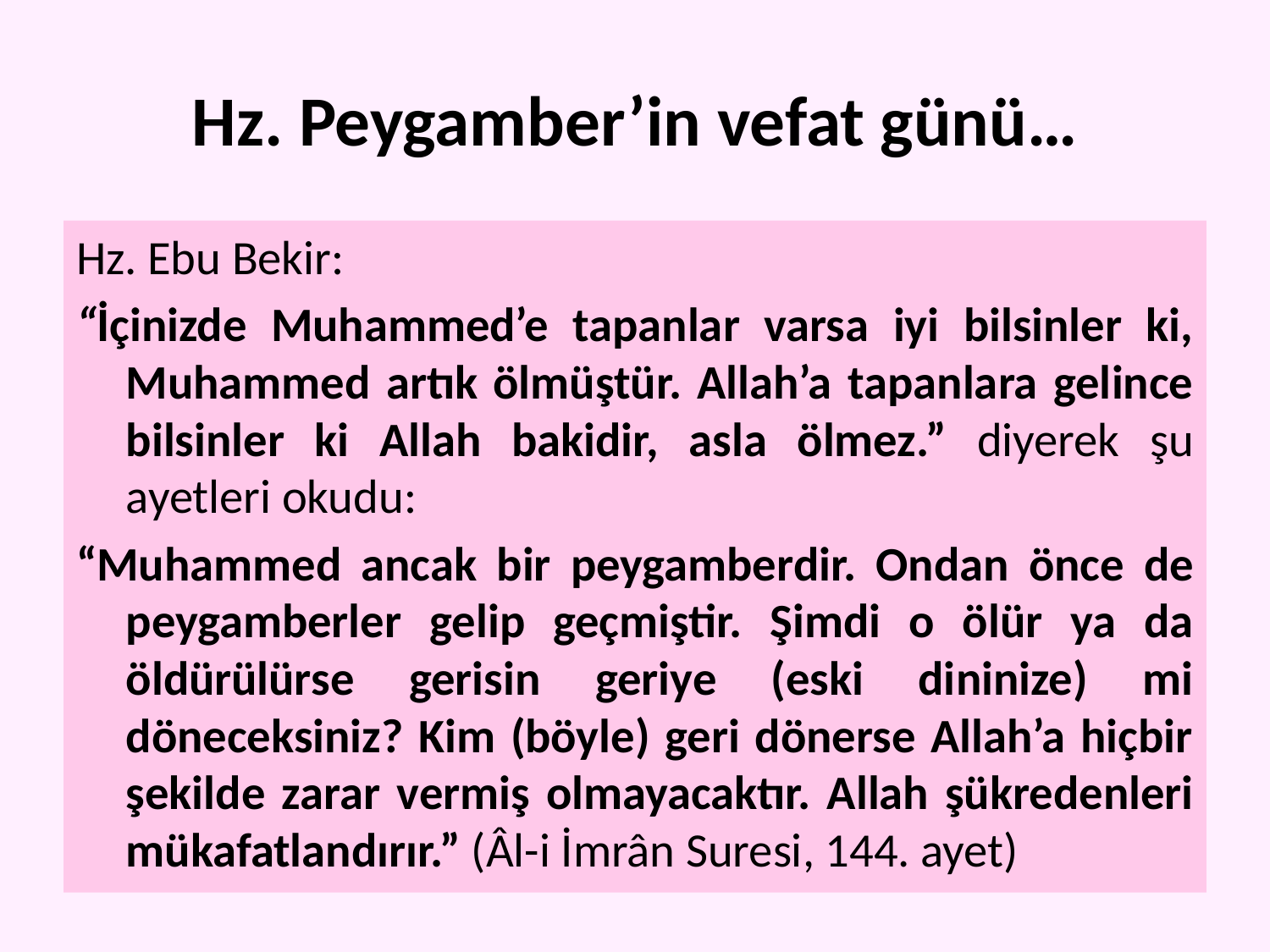

# Hz. Peygamber’in vefat günü…
Hz. Ebu Bekir:
“İçinizde Muhammed’e tapanlar varsa iyi bilsinler ki, Muhammed artık ölmüştür. Allah’a tapanlara gelince bilsinler ki Allah bakidir, asla ölmez.” diyerek şu ayetleri okudu:
“Muhammed ancak bir peygamberdir. Ondan önce de peygamberler gelip geçmiştir. Şimdi o ölür ya da öldürülürse gerisin geriye (eski dininize) mi döneceksiniz? Kim (böyle) geri dönerse Allah’a hiçbir şekilde zarar vermiş olmayacaktır. Allah şükredenleri mükafatlandırır.” (Âl-i İmrân Suresi, 144. ayet)